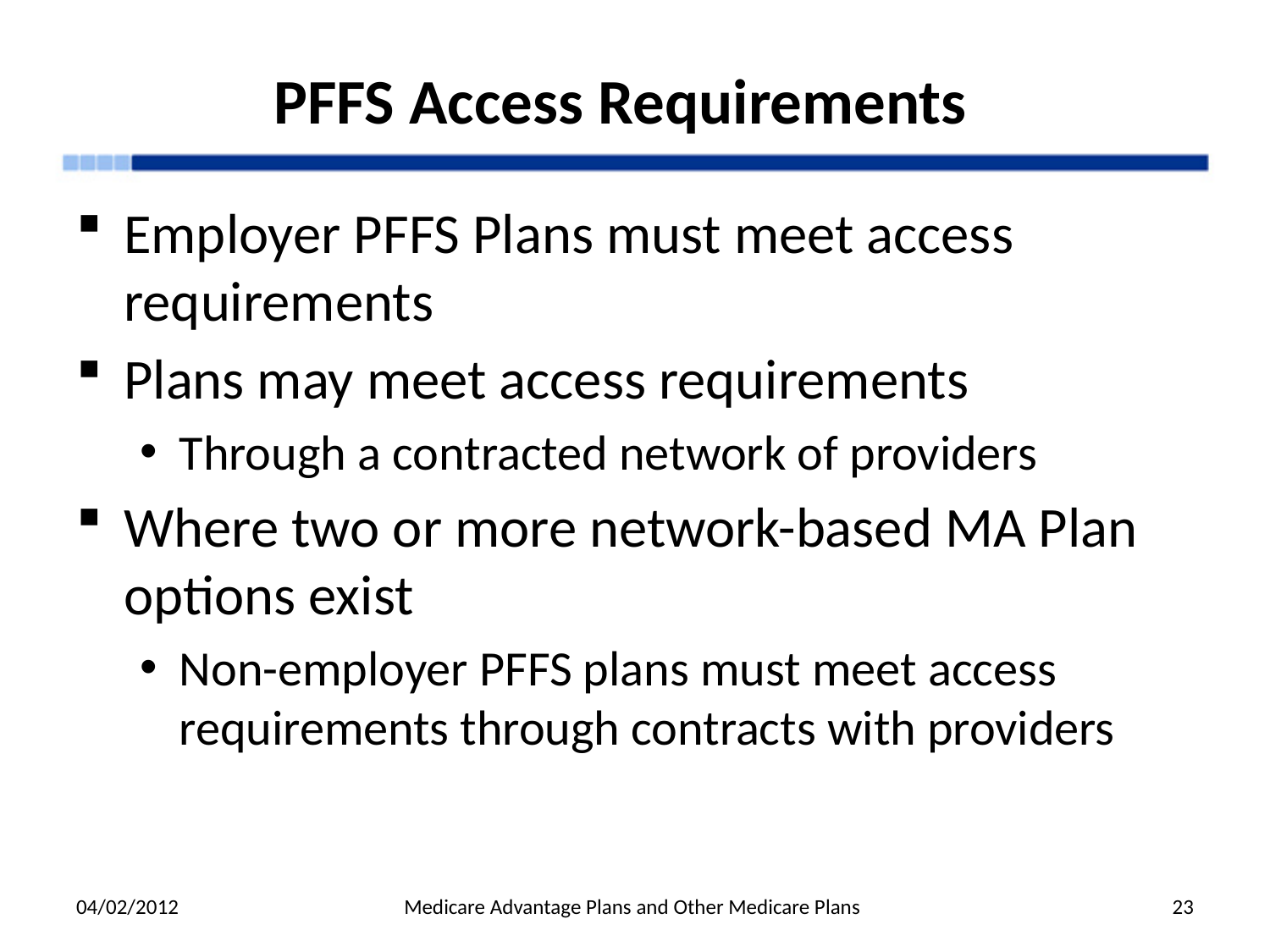

# PFFS Access Requirements
Employer PFFS Plans must meet access requirements
Plans may meet access requirements
Through a contracted network of providers
Where two or more network-based MA Plan options exist
Non-employer PFFS plans must meet access requirements through contracts with providers
04/02/2012
Medicare Advantage Plans and Other Medicare Plans
23